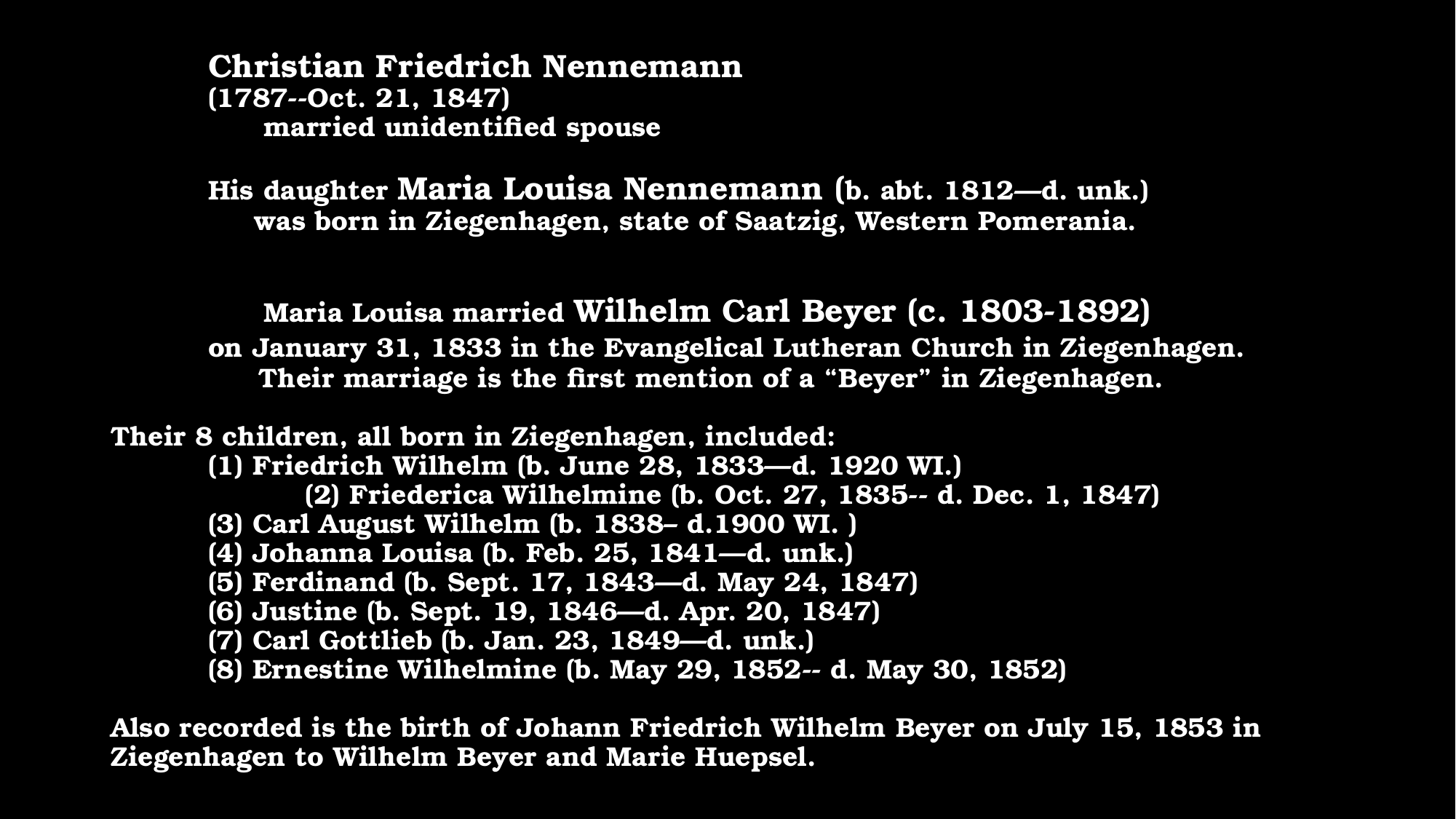

# Christian Friedrich Nennemann (1787--Oct. 21, 1847) married unidentified spouse His daughter Maria Louisa Nennemann (b. abt. 1812—d. unk.) was born in Ziegenhagen, state of Saatzig, Western Pomerania. Maria Louisa married Wilhelm Carl Beyer (c. 1803-1892) on January 31, 1833 in the Evangelical Lutheran Church in Ziegenhagen. Their marriage is the first mention of a “Beyer” in Ziegenhagen. Their 8 children, all born in Ziegenhagen, included: (1) Friedrich Wilhelm (b. June 28, 1833—d. 1920 WI.) (2) Friederica Wilhelmine (b. Oct. 27, 1835-- d. Dec. 1, 1847) (3) Carl August Wilhelm (b. 1838– d.1900 WI. ) (4) Johanna Louisa (b. Feb. 25, 1841—d. unk.) (5) Ferdinand (b. Sept. 17, 1843—d. May 24, 1847) (6) Justine (b. Sept. 19, 1846—d. Apr. 20, 1847) (7) Carl Gottlieb (b. Jan. 23, 1849—d. unk.) (8) Ernestine Wilhelmine (b. May 29, 1852-- d. May 30, 1852) Also recorded is the birth of Johann Friedrich Wilhelm Beyer on July 15, 1853 in 			Ziegenhagen to Wilhelm Beyer and Marie Huepsel.